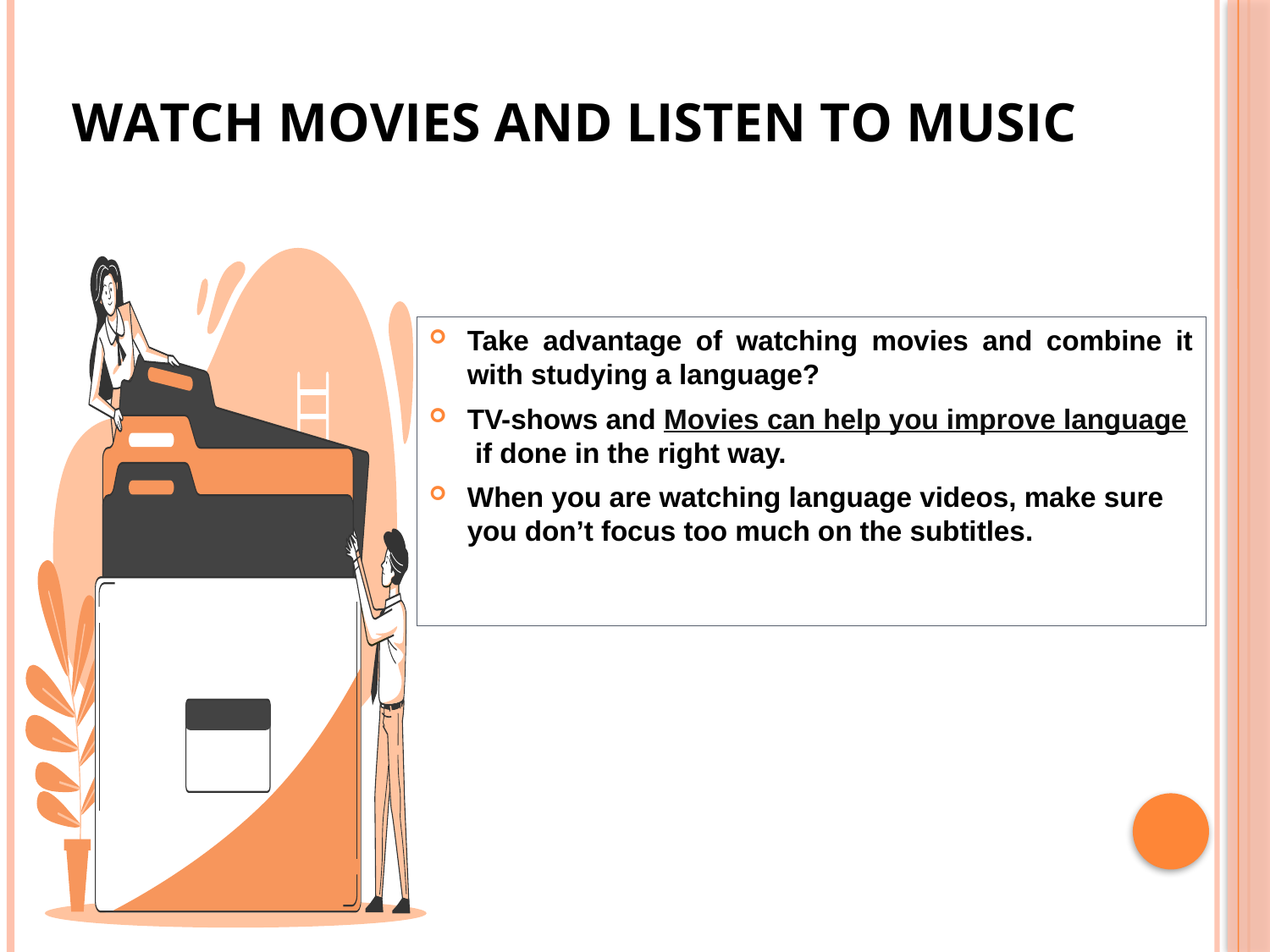

# Watch Movies and listen to Music

Take advantage of watching movies and combine it with studying a language?
TV-shows and Movies can help you improve language if done in the right way.
When you are watching language videos, make sure you don’t focus too much on the subtitles.